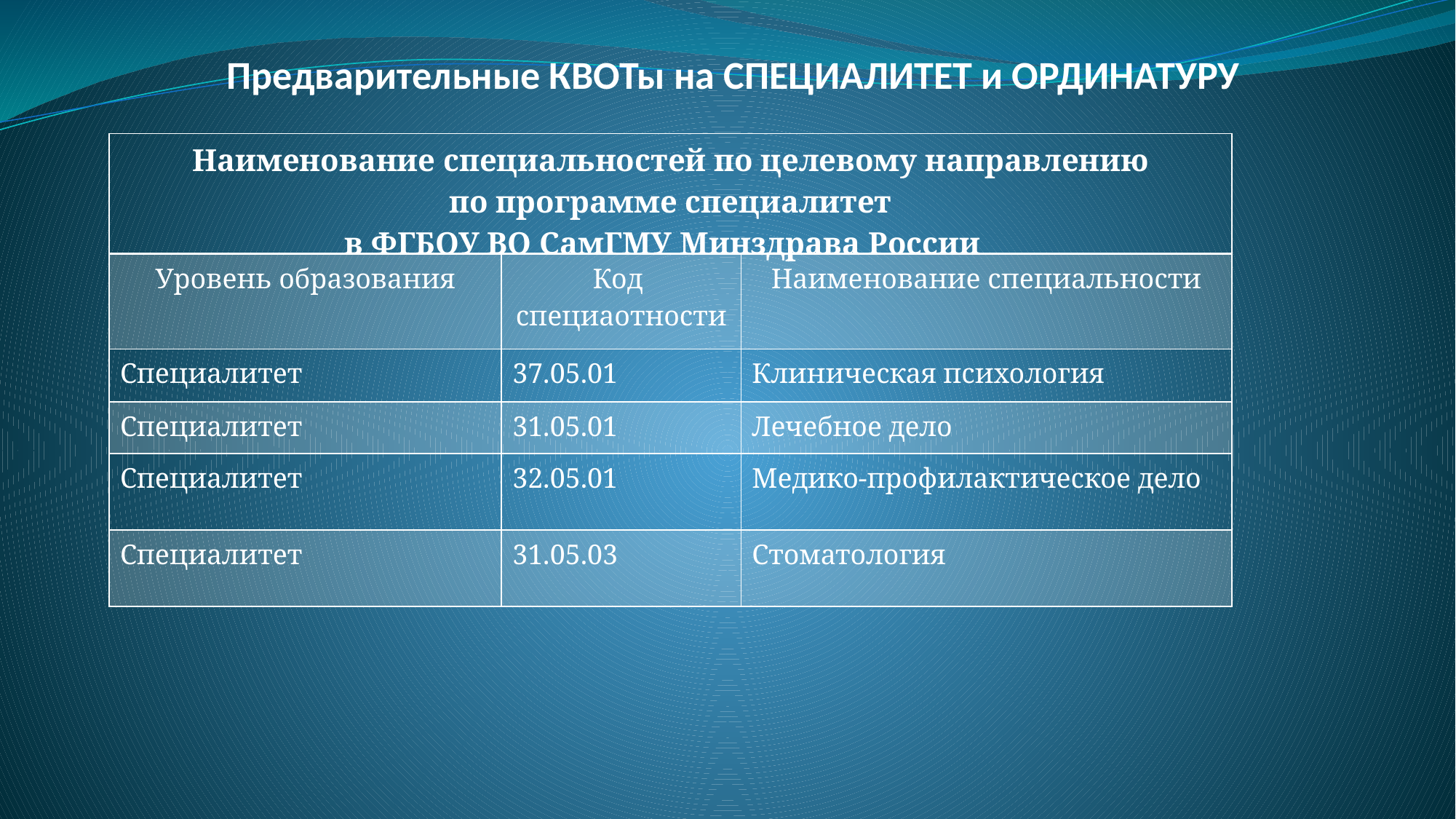

# Предварительные КВОТы на СПЕЦИАЛИТЕТ и ОРДИНАТУРУ

| Наименование специальностей по целевому направлению по программе специалитет в ФГБОУ ВО СамГМУ Минздрава России |  |  |
| --- | --- | --- |
| Уровень образования | Код специаотности | Наименование специальности |
| Специалитет | 37.05.01 | Клиническая психология |
| Специалитет | 31.05.01 | Лечебное дело |
| Специалитет | 32.05.01 | Медико-профилактическое дело |
| Специалитет | 31.05.03 | Стоматология |